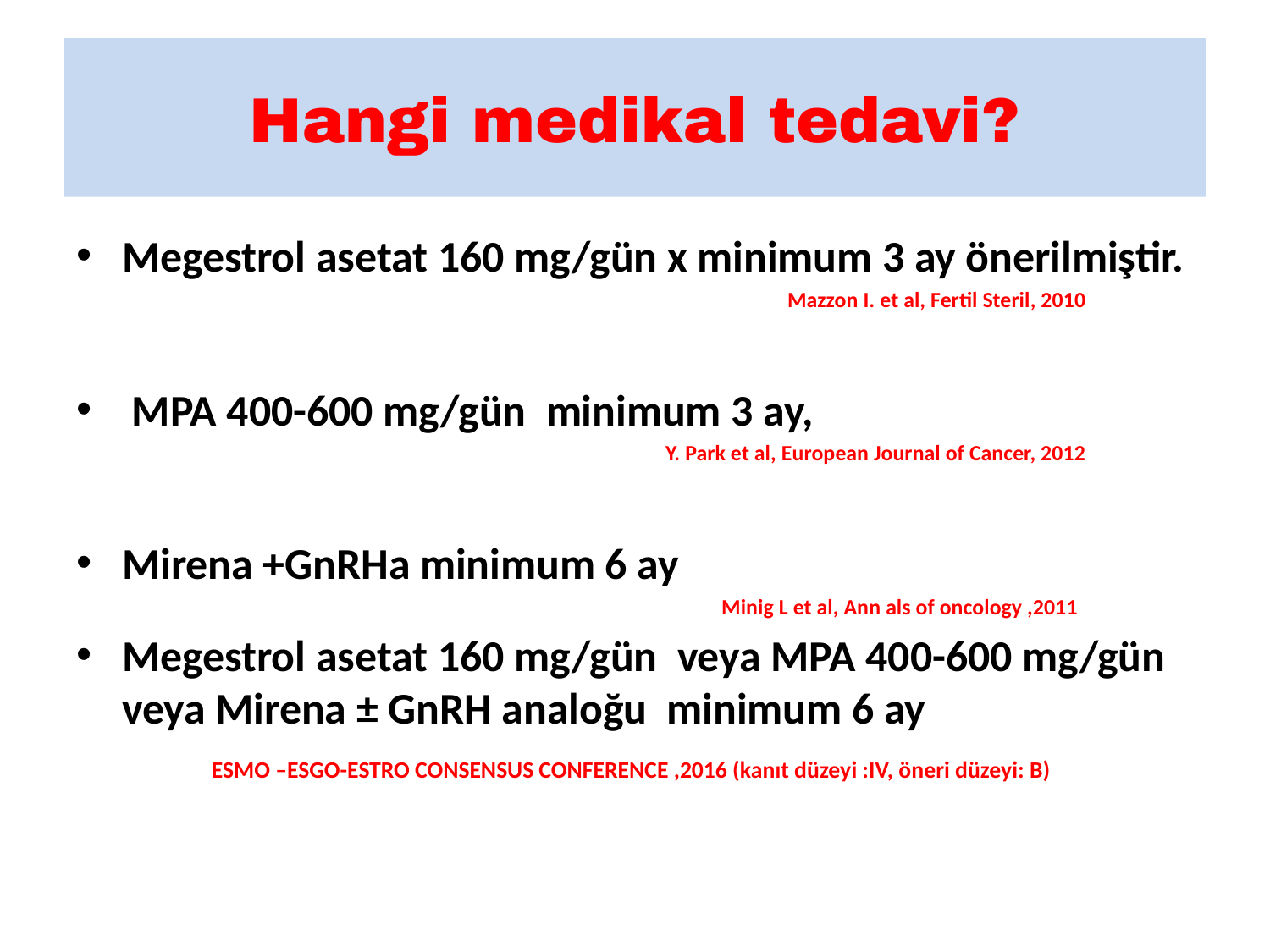

# Hangi medikal tedavi?
Megestrol asetat 160 mg/gün x minimum 3 ay önerilmiştir.
                                                                                                                                            Mazzon I. et al, Fertil Steril, 2010

 MPA 400-600 mg/gün  minimum 3 ay,
                                                                                                                    Y. Park et al, European Journal of Cancer, 2012

Mirena +GnRHa minimum 6 ay
                                                                                                                               Minig L et al, Ann als of oncology ,2011
Megestrol asetat 160 mg/gün  veya MPA 400-600 mg/gün veya Mirena ± GnRH analoğu  minimum 6 ay
                ESMO –ESGO-ESTRO CONSENSUS CONFERENCE ,2016 (kanıt düzeyi :IV, öneri düzeyi: B)